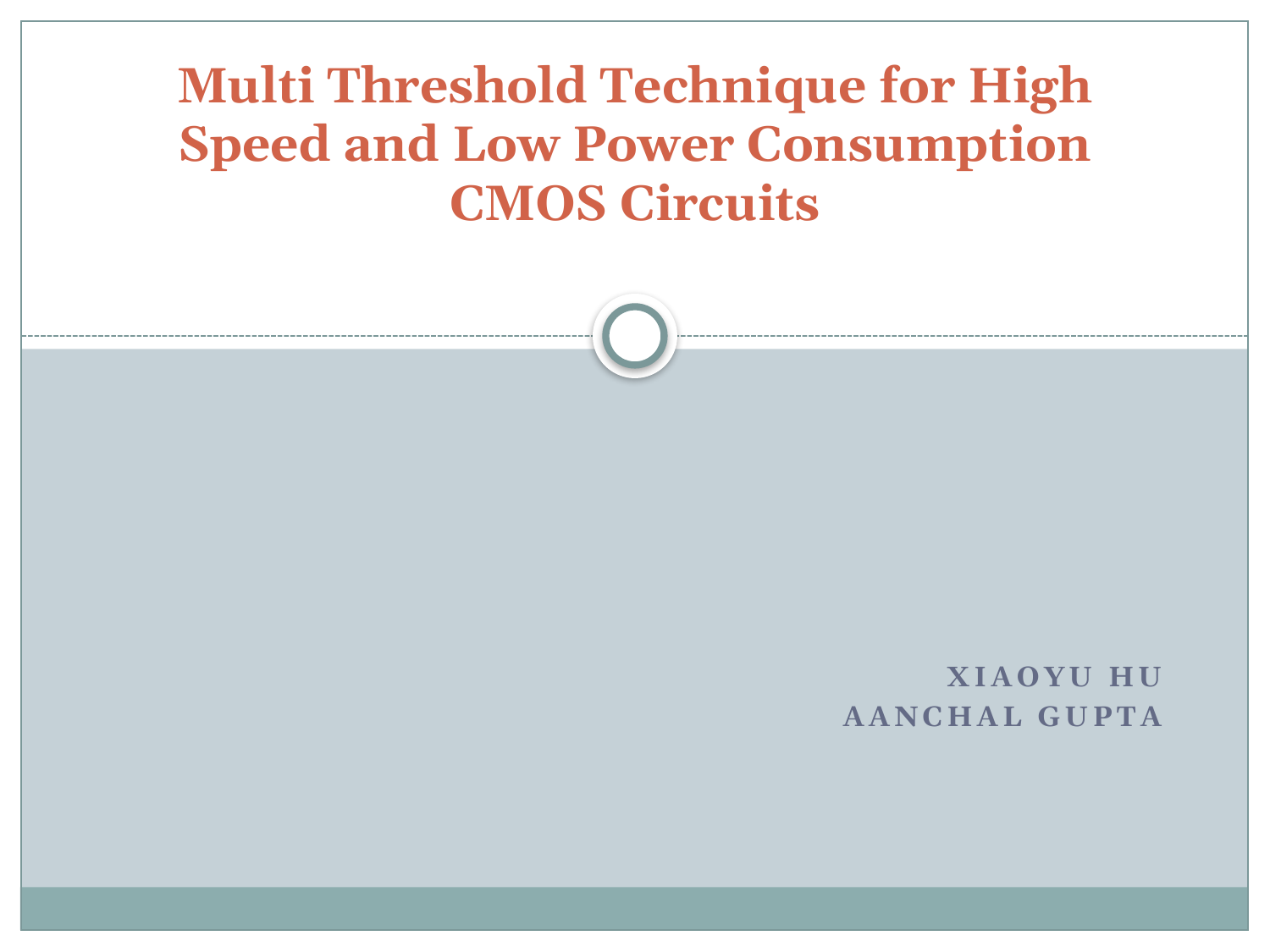

# Multi Threshold Technique for High Speed and Low Power Consumption CMOS Circuits

Xiaoyu hu
	Aanchal gupta